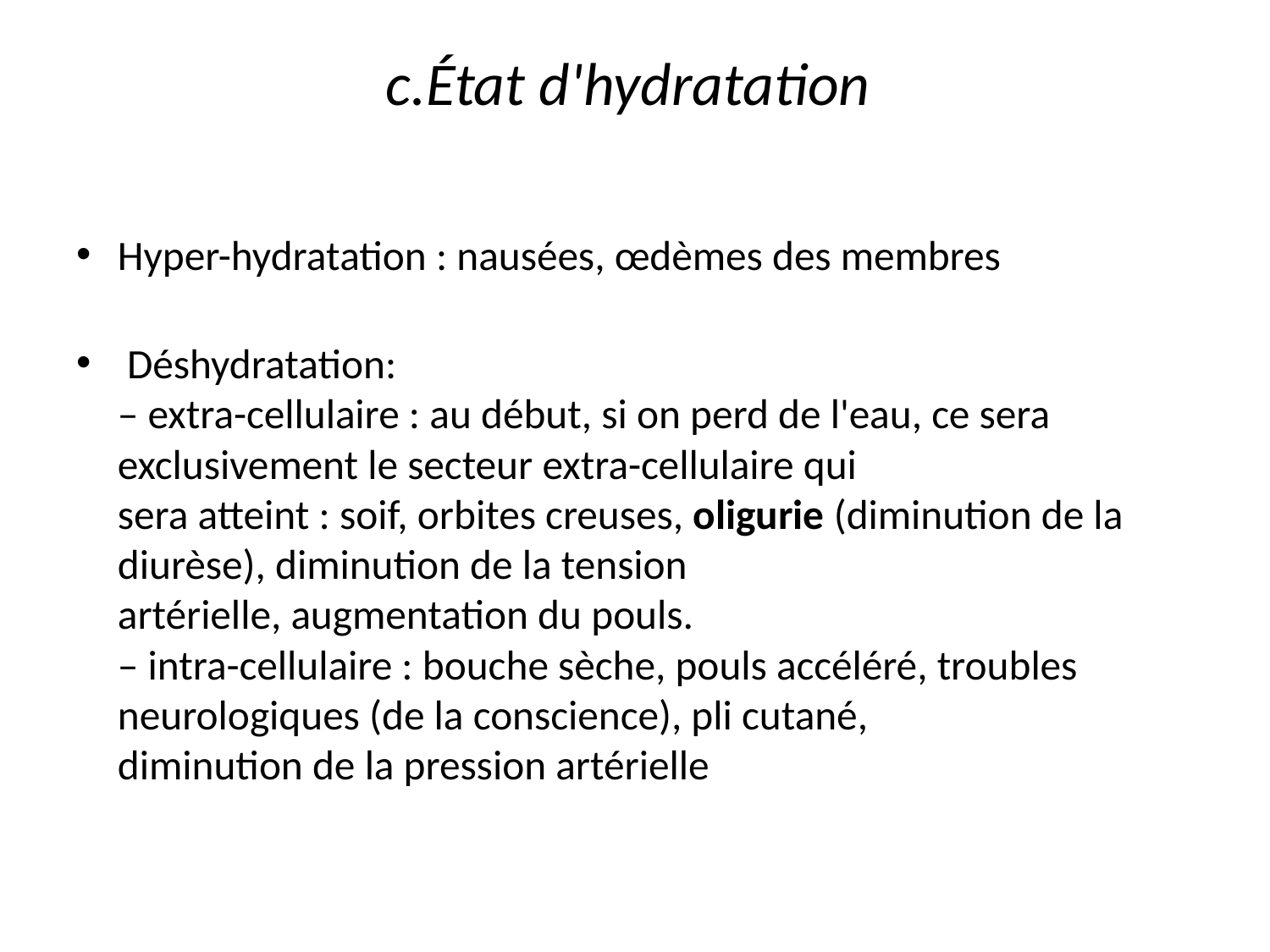

# c.État d'hydratation
Hyper-hydratation : nausées, œdèmes des membres
 Déshydratation:
– extra-cellulaire : au début, si on perd de l'eau, ce sera exclusivement le secteur extra-cellulaire qui
sera atteint : soif, orbites creuses, oligurie (diminution de la diurèse), diminution de la tension
artérielle, augmentation du pouls.
– intra-cellulaire : bouche sèche, pouls accéléré, troubles neurologiques (de la conscience), pli cutané,
diminution de la pression artérielle